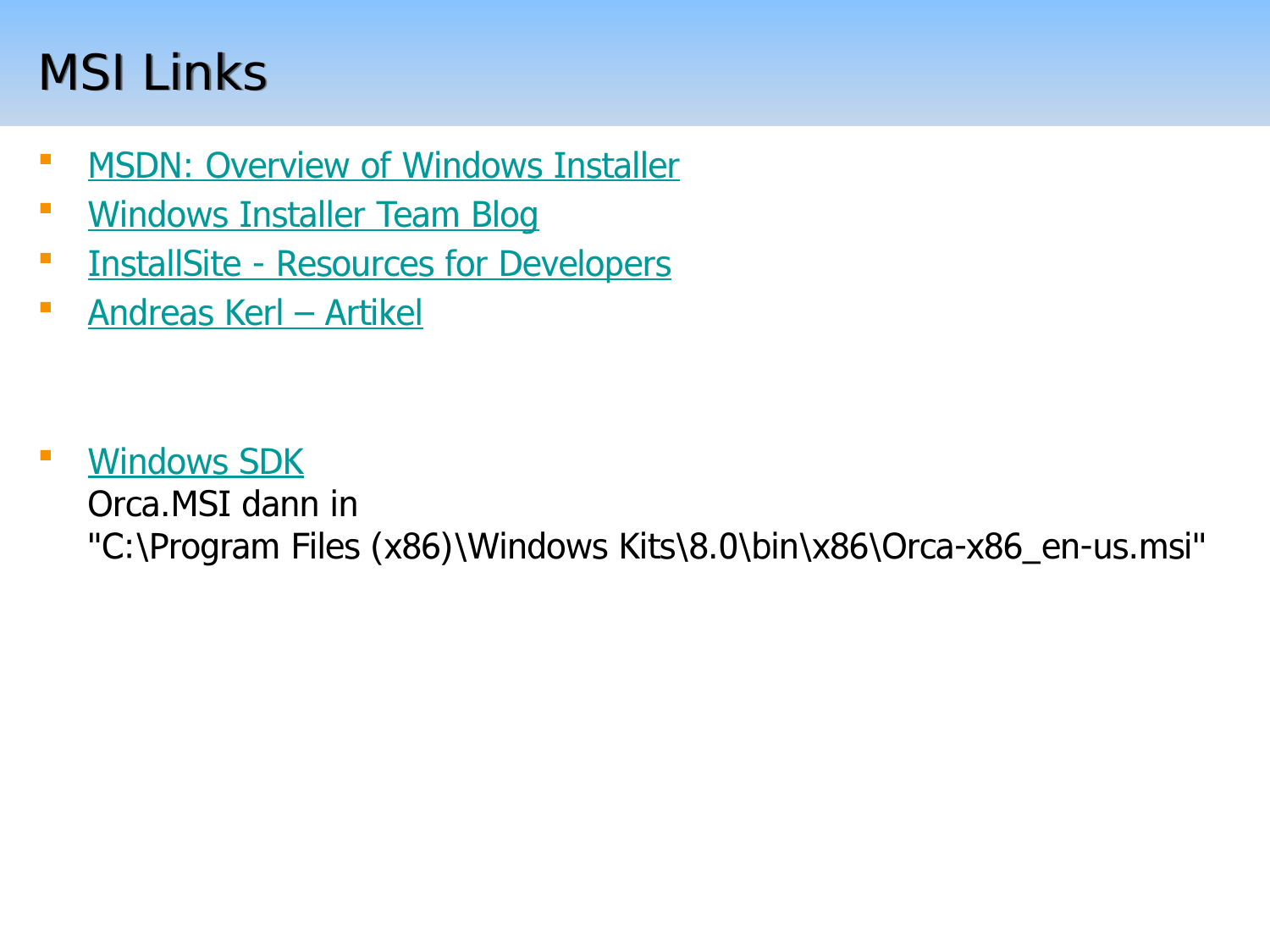

# MSI Links
MSDN: Overview of Windows Installer
Windows Installer Team Blog
InstallSite - Resources for Developers
Andreas Kerl – Artikel

Windows SDK
Orca.MSI dann in
"C:\Program Files (x86)\Windows Kits\8.0\bin\x86\Orca-x86_en-us.msi"